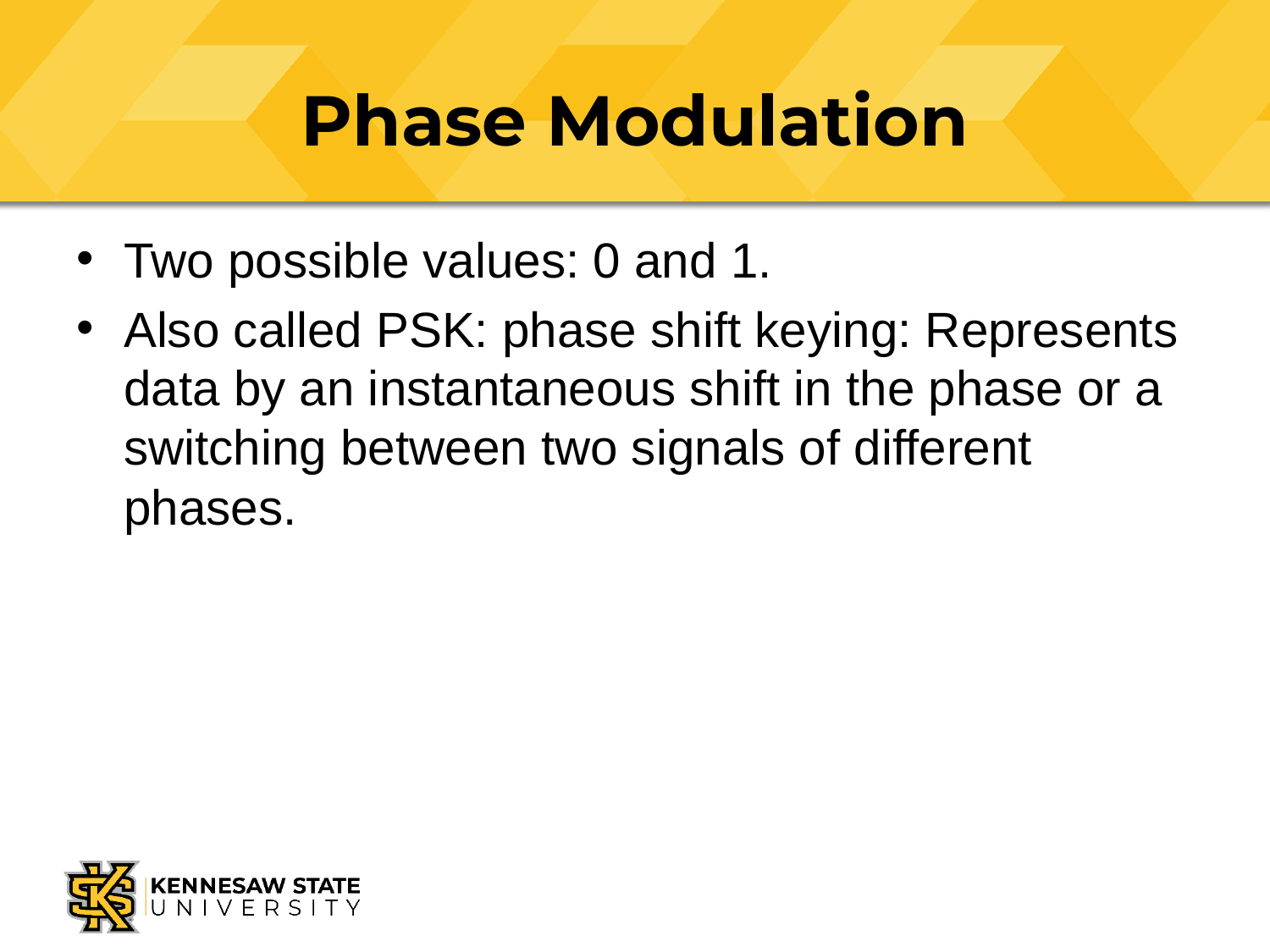

# Phase Modulation
Two possible values: 0 and 1.
Also called PSK: phase shift keying: Represents data by an instantaneous shift in the phase or a switching between two signals of different phases.